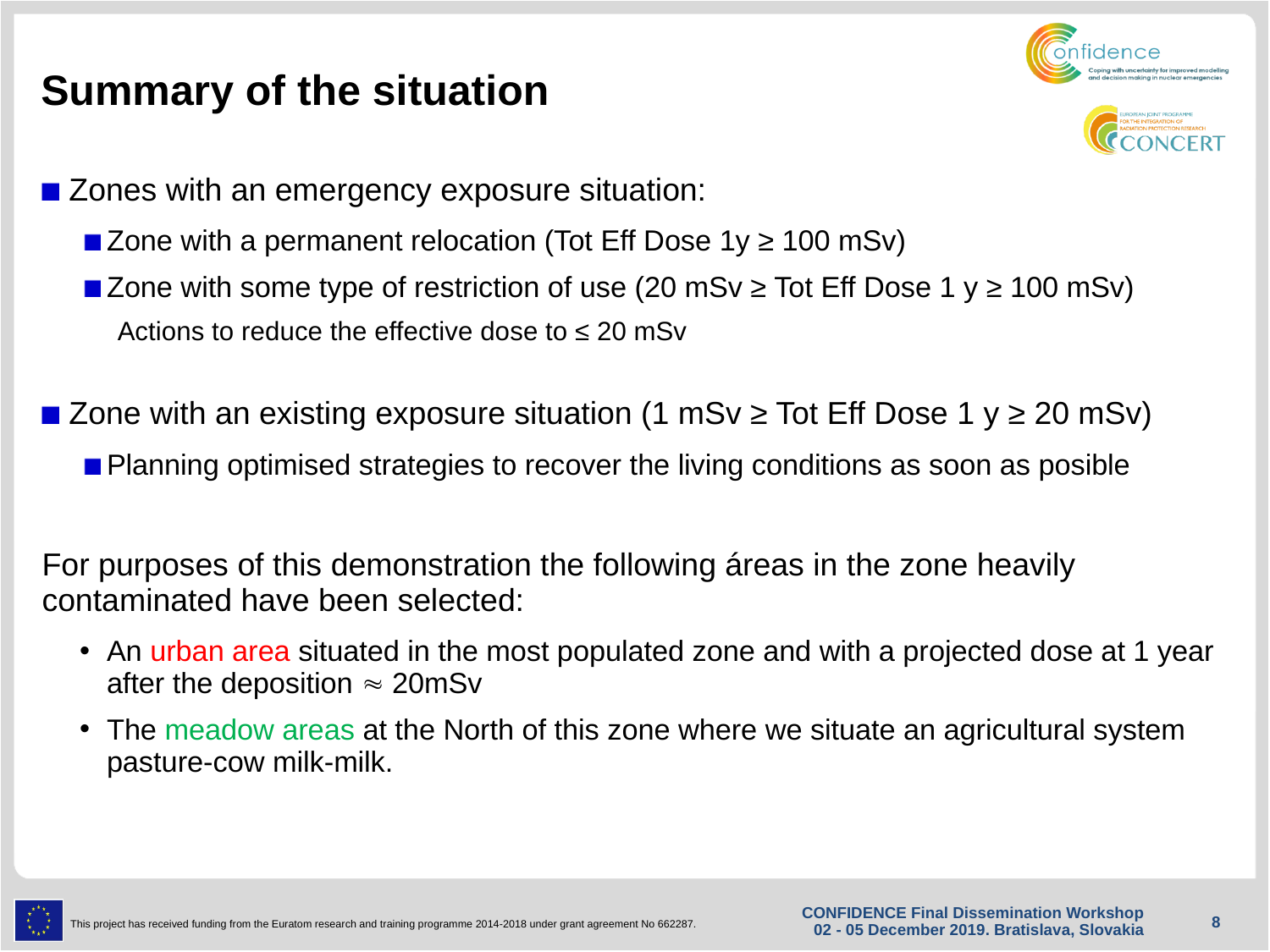

# Summary of the situation
Zones with an emergency exposure situation:
Zone with a permanent relocation (Tot Eff Dose 1y ≥ 100 mSv)
Zone with some type of restriction of use (20 mSv ≥ Tot Eff Dose 1 y ≥ 100 mSv)
Actions to reduce the effective dose to ≤ 20 mSv

Zone with an existing exposure situation (1 mSv ≥ Tot Eff Dose 1 y ≥ 20 mSv)
Planning optimised strategies to recover the living conditions as soon as posible

For purposes of this demonstration the following áreas in the zone heavily contaminated have been selected:
An urban area situated in the most populated zone and with a projected dose at 1 year after the deposition ≈ 20mSv
The meadow areas at the North of this zone where we situate an agricultural system pasture-cow milk-milk.
CONFIDENCE Final Dissemination Workshop  02 - 05 December 2019. Bratislava, Slovakia
8